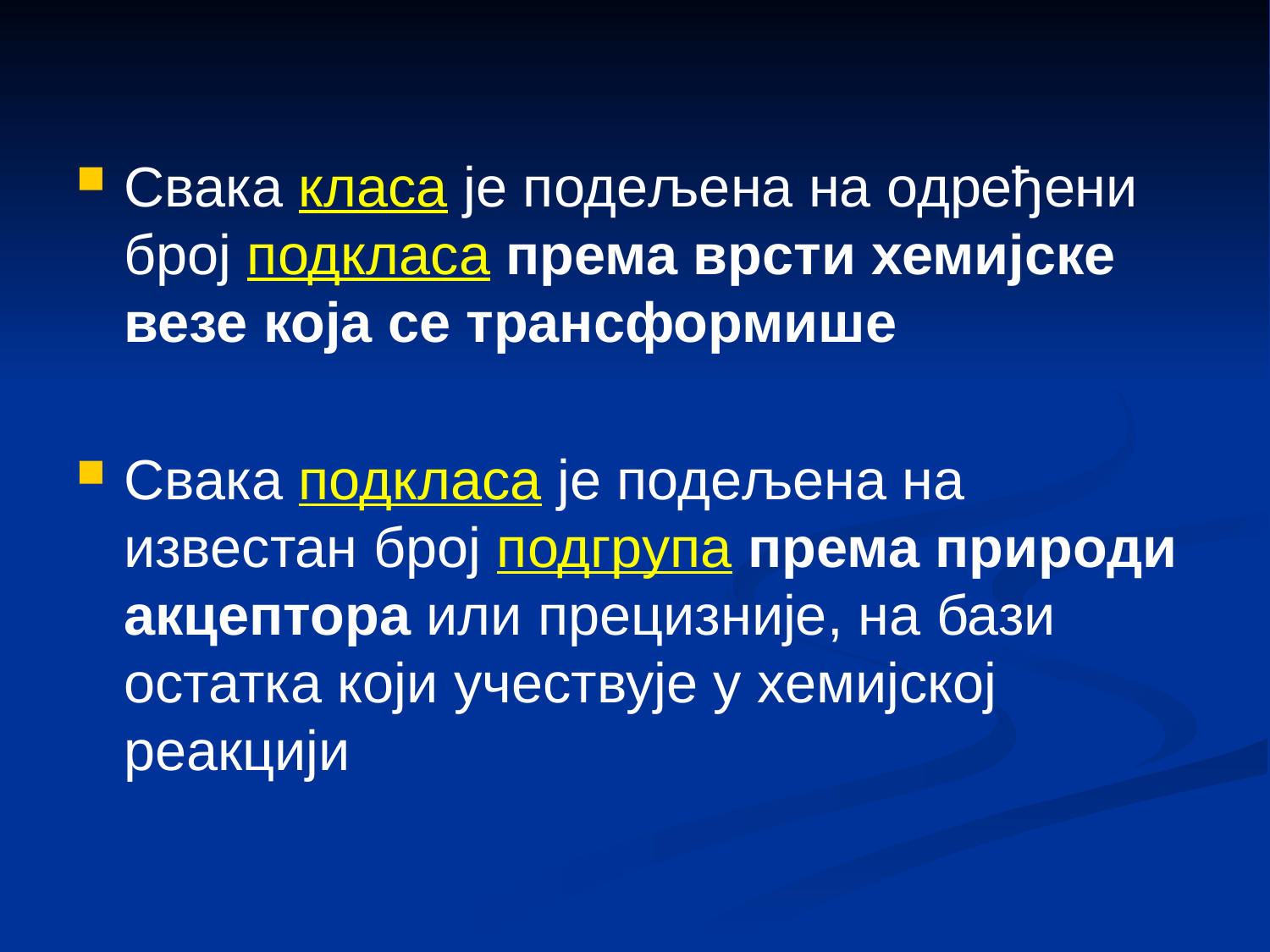

Свака класа је подељена на одређени број подкласа према врсти хемијске везе која се трансформише

Свака подкласа је подељена на известан број подгрупа према природи акцептора или прецизније, на бази остатка који учествује у хемијској реакцији